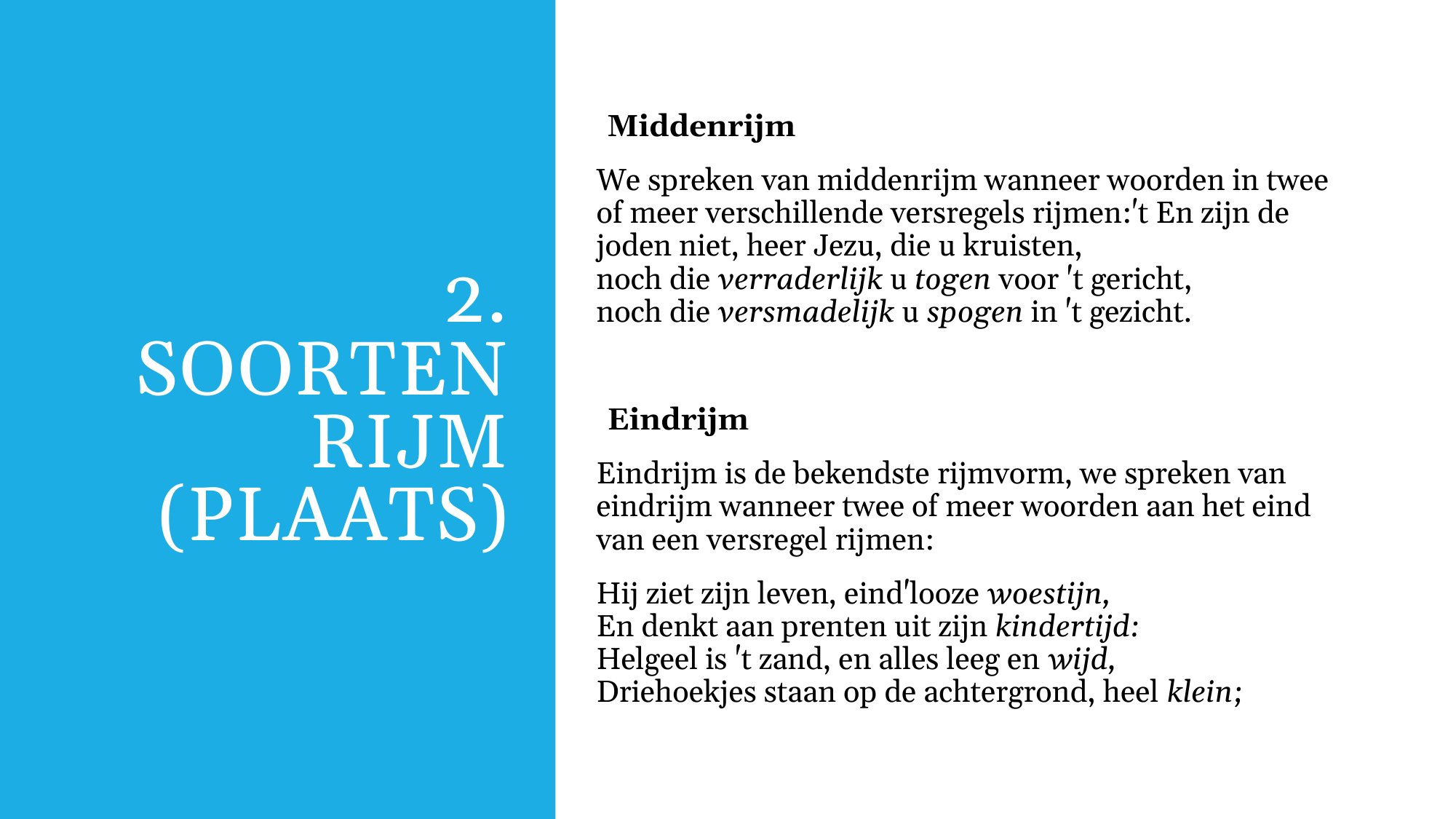

# 2. Soorten rijm (plaats)
Middenrijm
We spreken van middenrijm wanneer woorden in twee of meer verschillende versregels rijmen:'t En zijn de joden niet, heer Jezu, die u kruisten,
noch die verraderlijk u togen voor 't gericht,
noch die versmadelijk u spogen in 't gezicht.

Eindrijm
Eindrijm is de bekendste rijmvorm, we spreken van eindrijm wanneer twee of meer woorden aan het eind van een versregel rijmen:
Hij ziet zijn leven, eind'looze woestijn,
En denkt aan prenten uit zijn kindertijd:
Helgeel is 't zand, en alles leeg en wijd,
Driehoekjes staan op de achtergrond, heel klein;